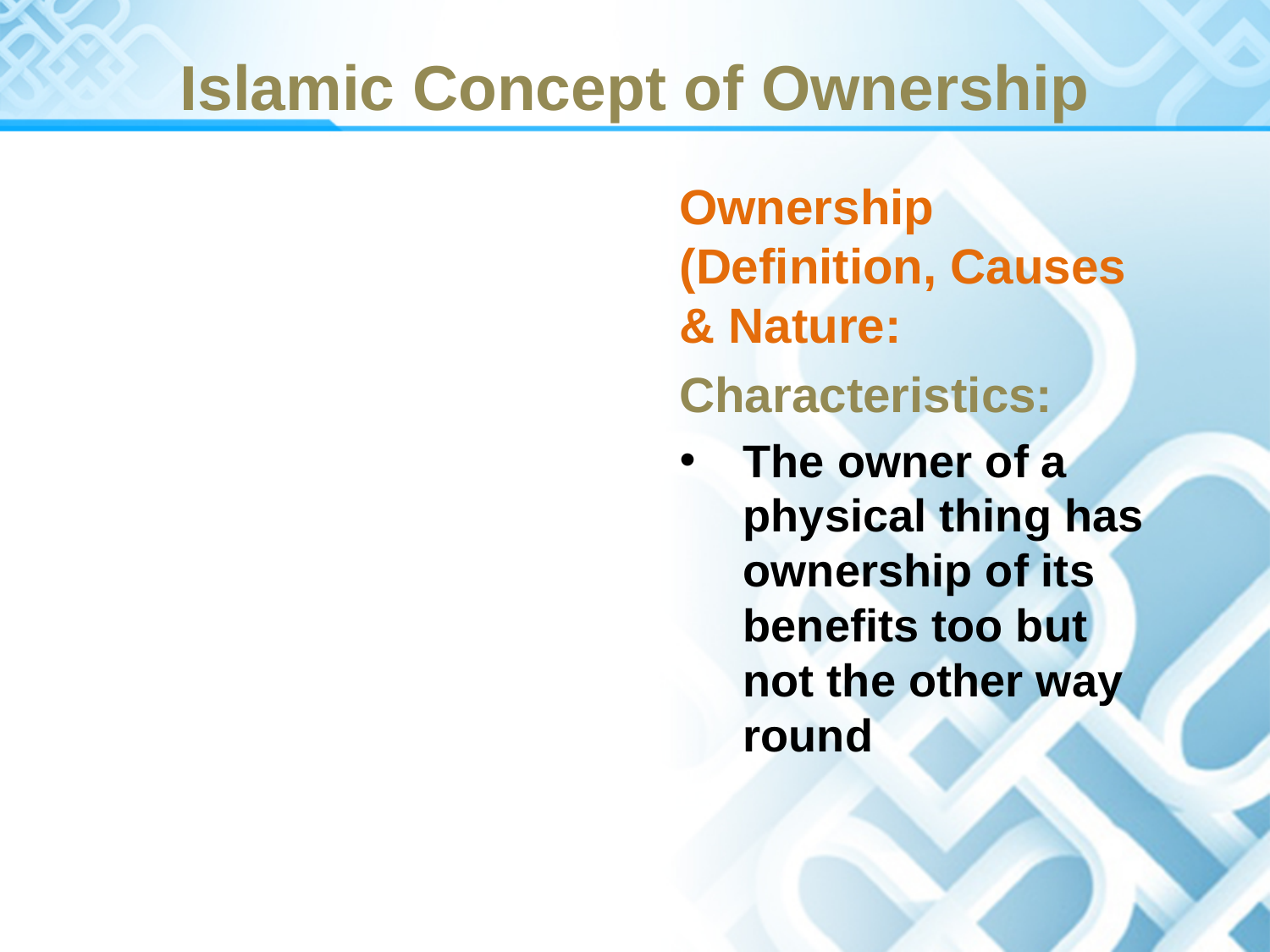

Islamic Concept of Ownership
Ownership (Definition, Causes & Nature:
Characteristics:
The owner of a physical thing has ownership of its benefits too but not the other way round